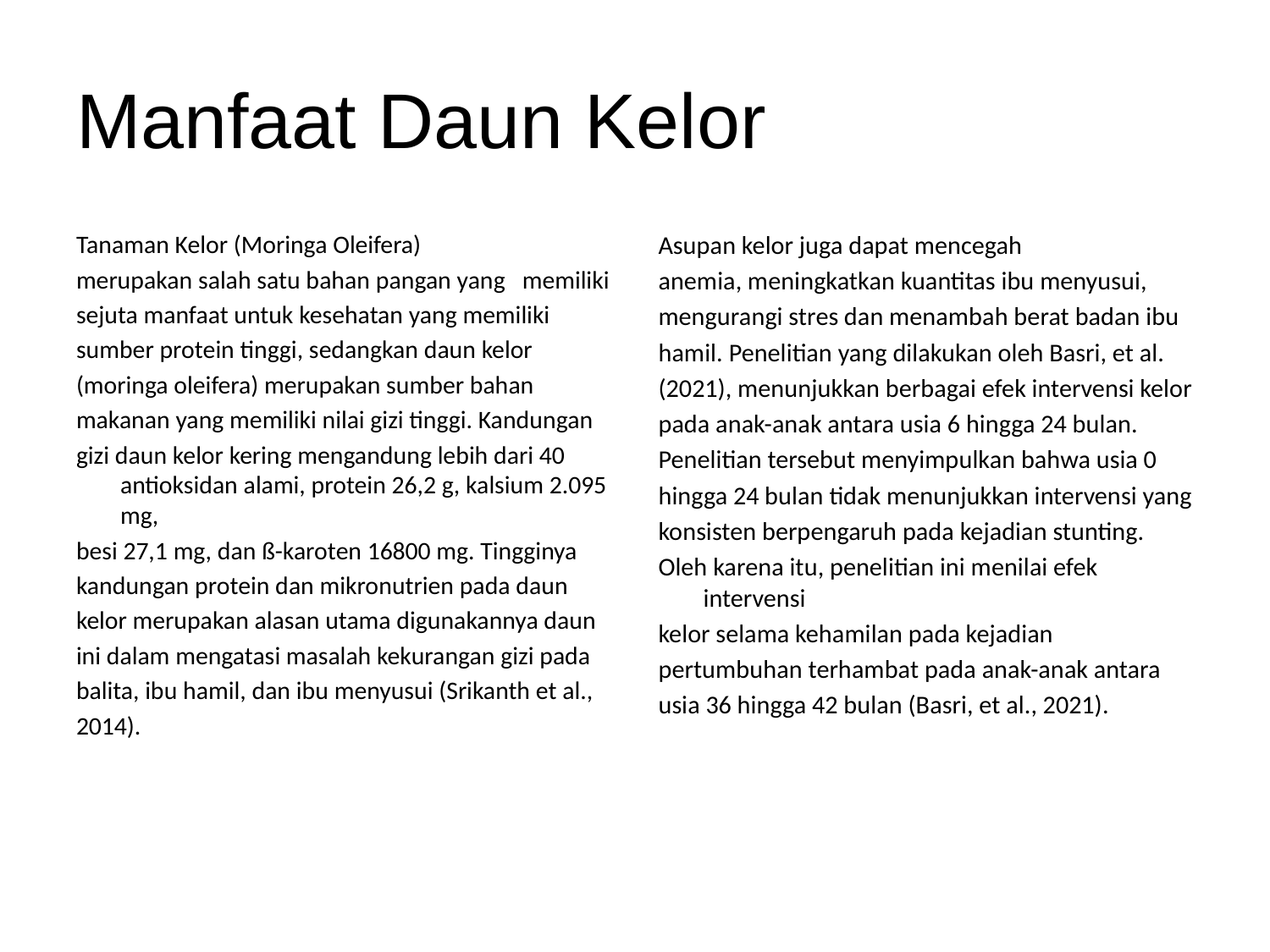

# Manfaat Daun Kelor
Tanaman Kelor (Moringa Oleifera)
merupakan salah satu bahan pangan yang   memiliki
sejuta manfaat untuk kesehatan yang memiliki
sumber protein tinggi, sedangkan daun kelor
(moringa oleifera) merupakan sumber bahan
makanan yang memiliki nilai gizi tinggi. Kandungan
gizi daun kelor kering mengandung lebih dari 40 antioksidan alami, protein 26,2 g, kalsium 2.095 mg,
besi 27,1 mg, dan ß-karoten 16800 mg. Tingginya
kandungan protein dan mikronutrien pada daun
kelor merupakan alasan utama digunakannya daun
ini dalam mengatasi masalah kekurangan gizi pada
balita, ibu hamil, dan ibu menyusui (Srikanth et al.,
2014).
Asupan kelor juga dapat mencegah
anemia, meningkatkan kuantitas ibu menyusui,
mengurangi stres dan menambah berat badan ibu
hamil. Penelitian yang dilakukan oleh Basri, et al.
(2021), menunjukkan berbagai efek intervensi kelor
pada anak-anak antara usia 6 hingga 24 bulan.
Penelitian tersebut menyimpulkan bahwa usia 0
hingga 24 bulan tidak menunjukkan intervensi yang
konsisten berpengaruh pada kejadian stunting.
Oleh karena itu, penelitian ini menilai efek intervensi
kelor selama kehamilan pada kejadian
pertumbuhan terhambat pada anak-anak antara
usia 36 hingga 42 bulan (Basri, et al., 2021).